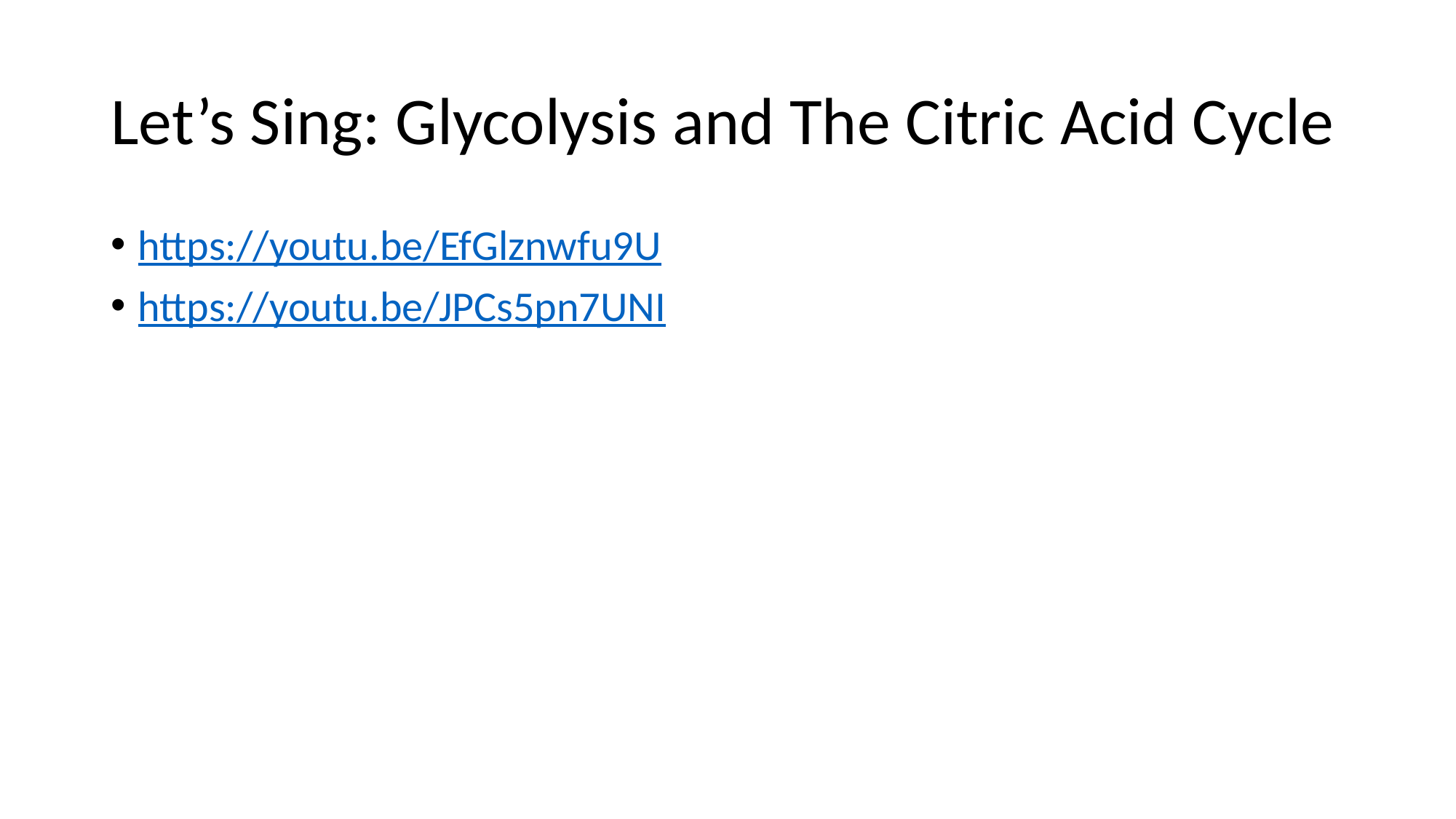

# Let’s Sing: Glycolysis and The Citric Acid Cycle
https://youtu.be/EfGlznwfu9U
https://youtu.be/JPCs5pn7UNI